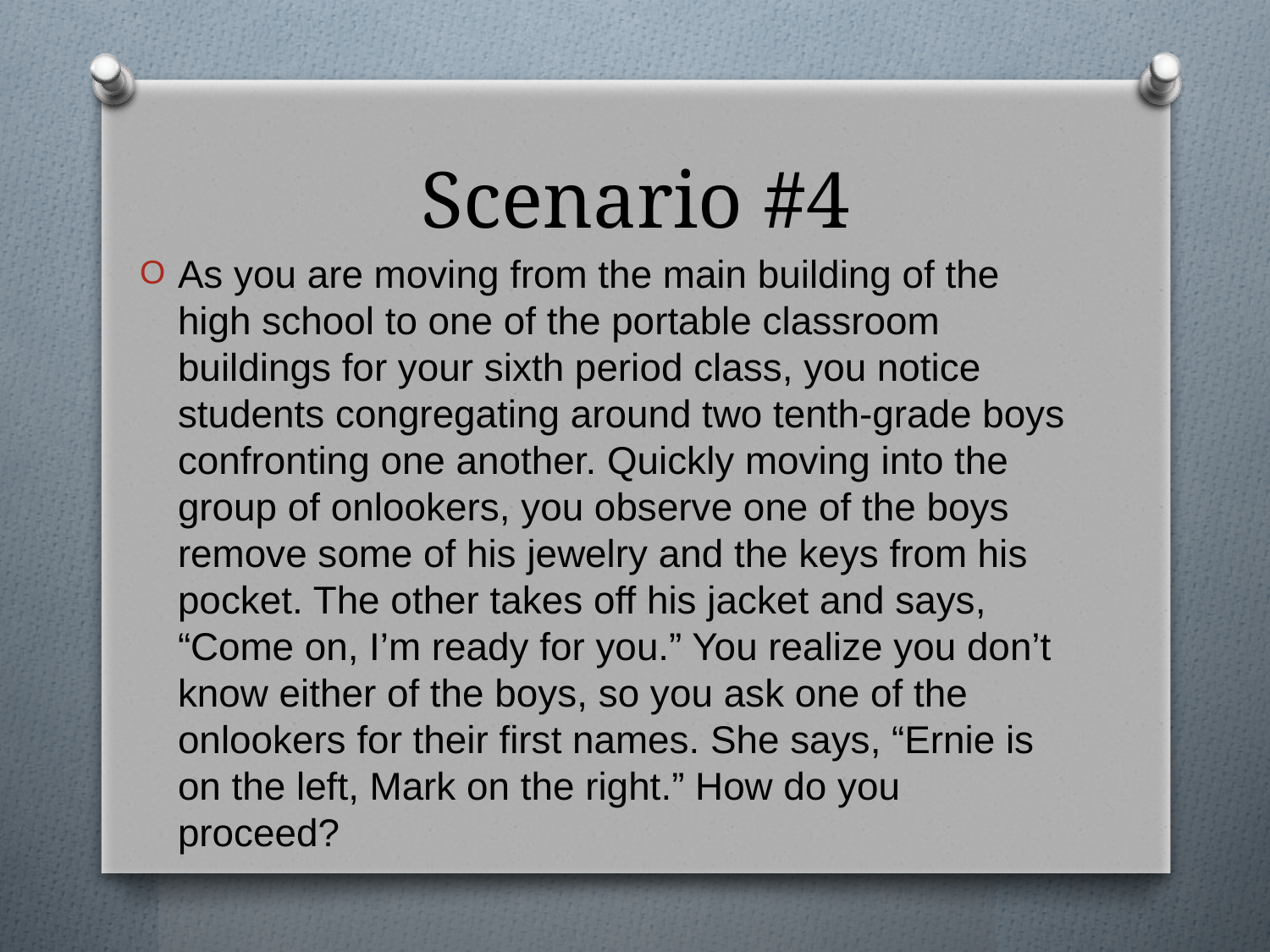

# Scenario #4
As you are moving from the main building of the high school to one of the portable classroom buildings for your sixth period class, you notice students congregating around two tenth-grade boys confronting one another. Quickly moving into the group of onlookers, you observe one of the boys remove some of his jewelry and the keys from his pocket. The other takes off his jacket and says, “Come on, I’m ready for you.” You realize you don’t know either of the boys, so you ask one of the onlookers for their first names. She says, “Ernie is on the left, Mark on the right.” How do you proceed?